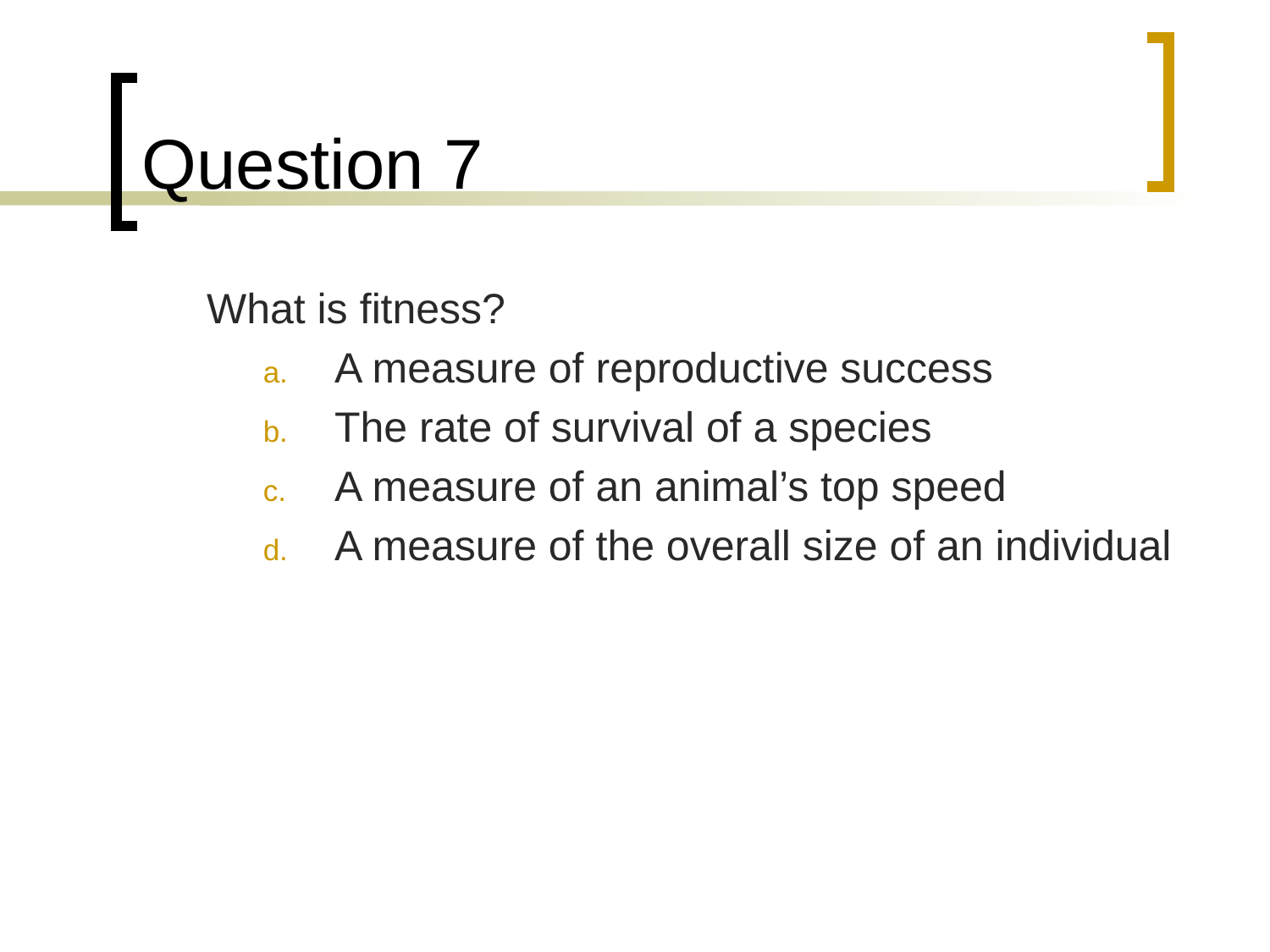

# Question 7
	What is fitness?
A measure of reproductive success
The rate of survival of a species
A measure of an animal’s top speed
A measure of the overall size of an individual